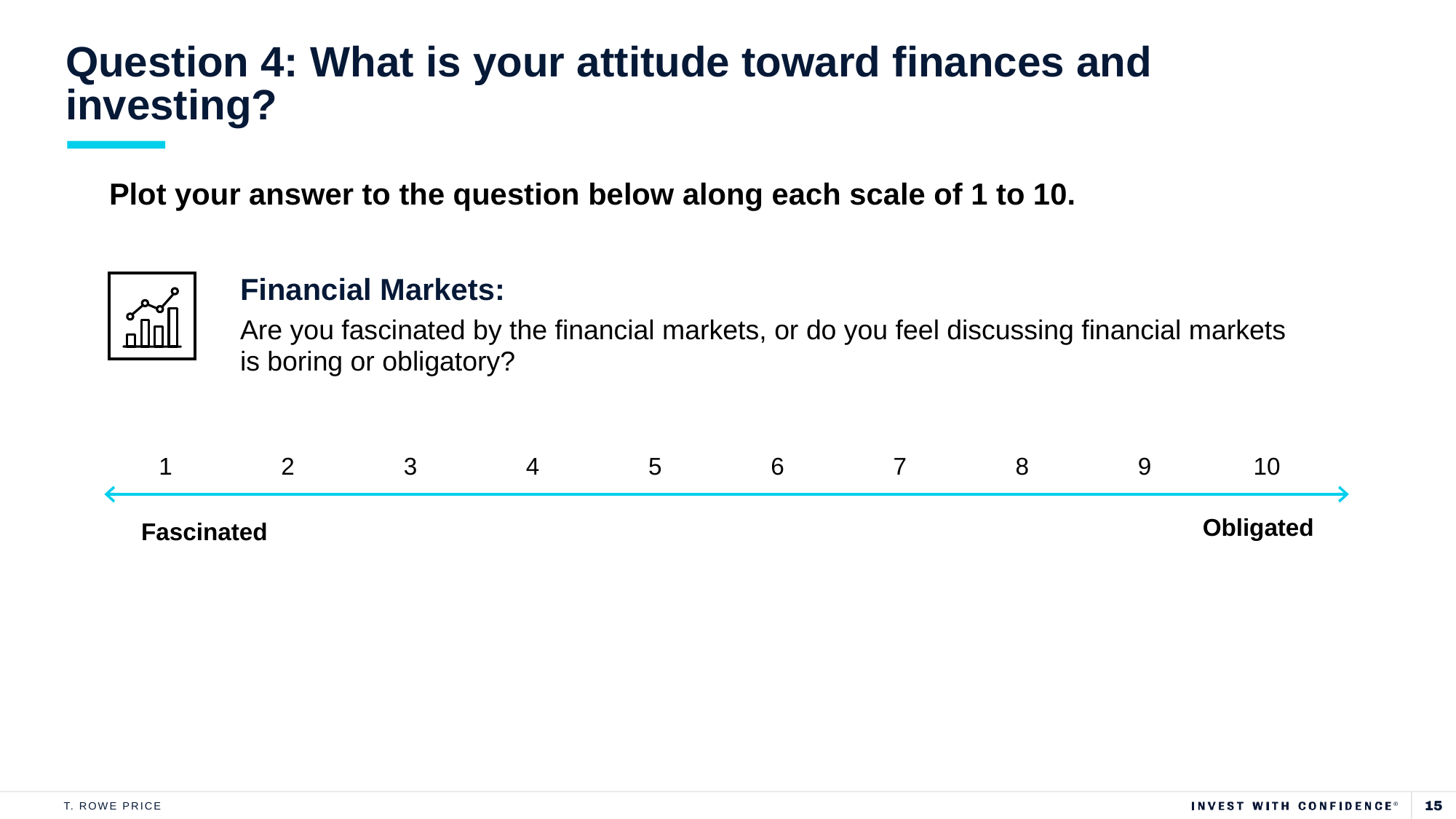

# Question 4: What is your attitude toward finances and investing?

Plot your answer to the question below along each scale of 1 to 10.

Financial Markets:
Are you fascinated by the financial markets, or do you feel discussing financial markets
is boring or obligatory?
| 1 | 2 | 3 | 4 | 5 | 6 | 7 | 8 | 9 | 10 |
| --- | --- | --- | --- | --- | --- | --- | --- | --- | --- |
Obligated
Fascinated